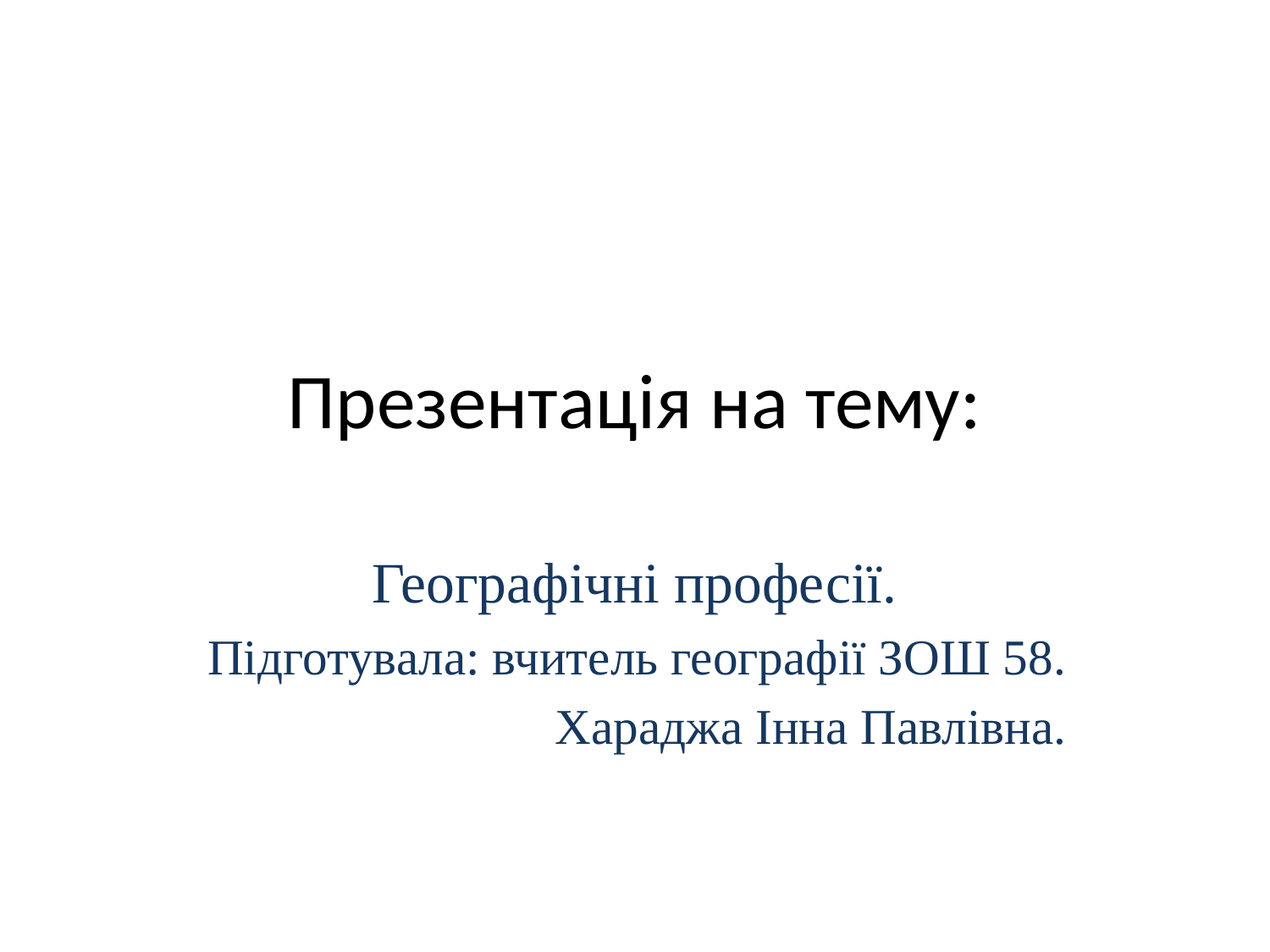

# Презентація на тему:
Географічні професії.
Підготувала: вчитель географії ЗОШ 58.
Хараджа Інна Павлівна.